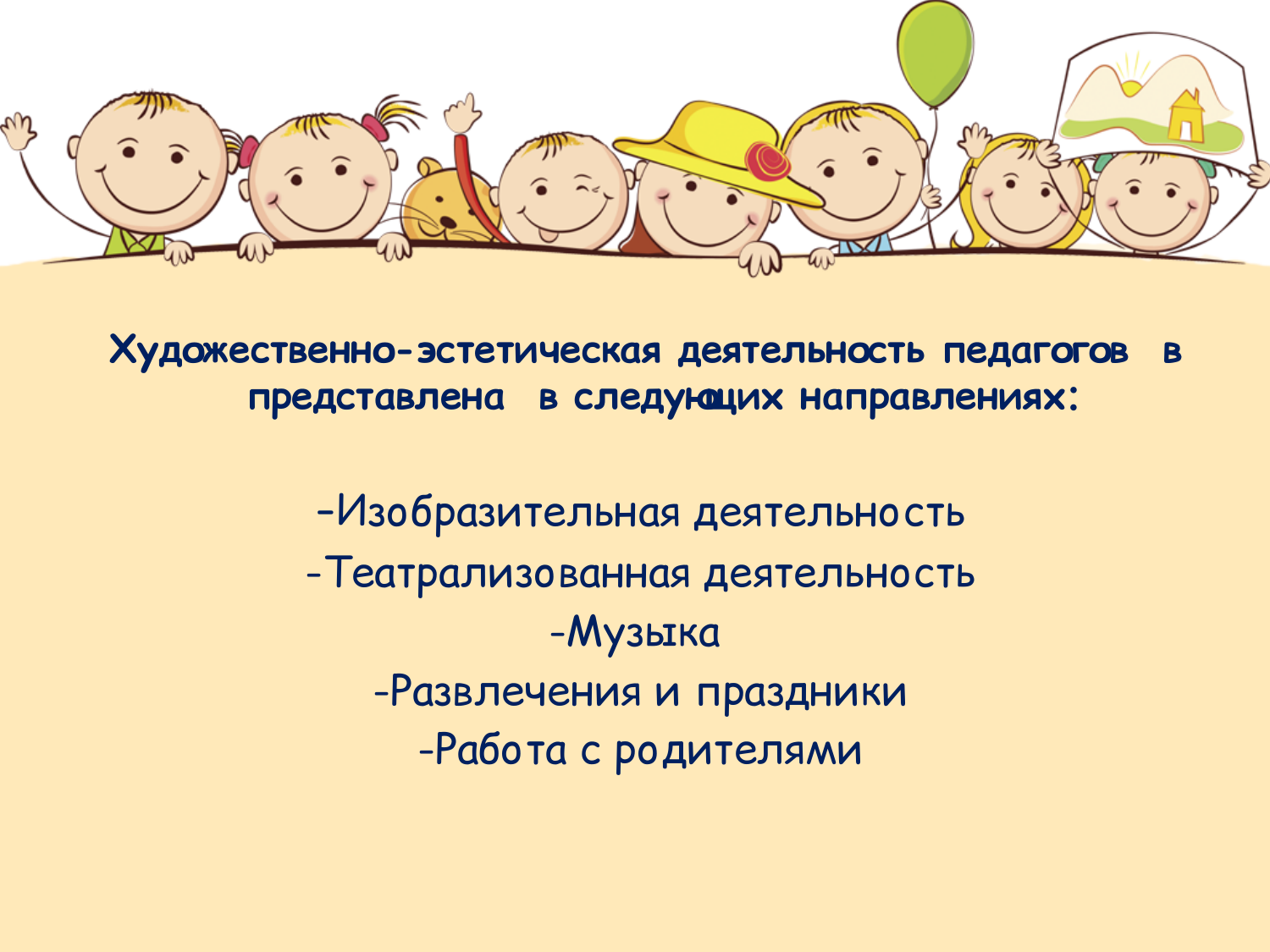

Художественно-эстетическая деятельность педагогов  в представлена  в следующих направлениях:

-Изобразительная деятельность
-Театрализованная деятельность
-Музыка
-Развлечения и праздники
-Работа с родителями